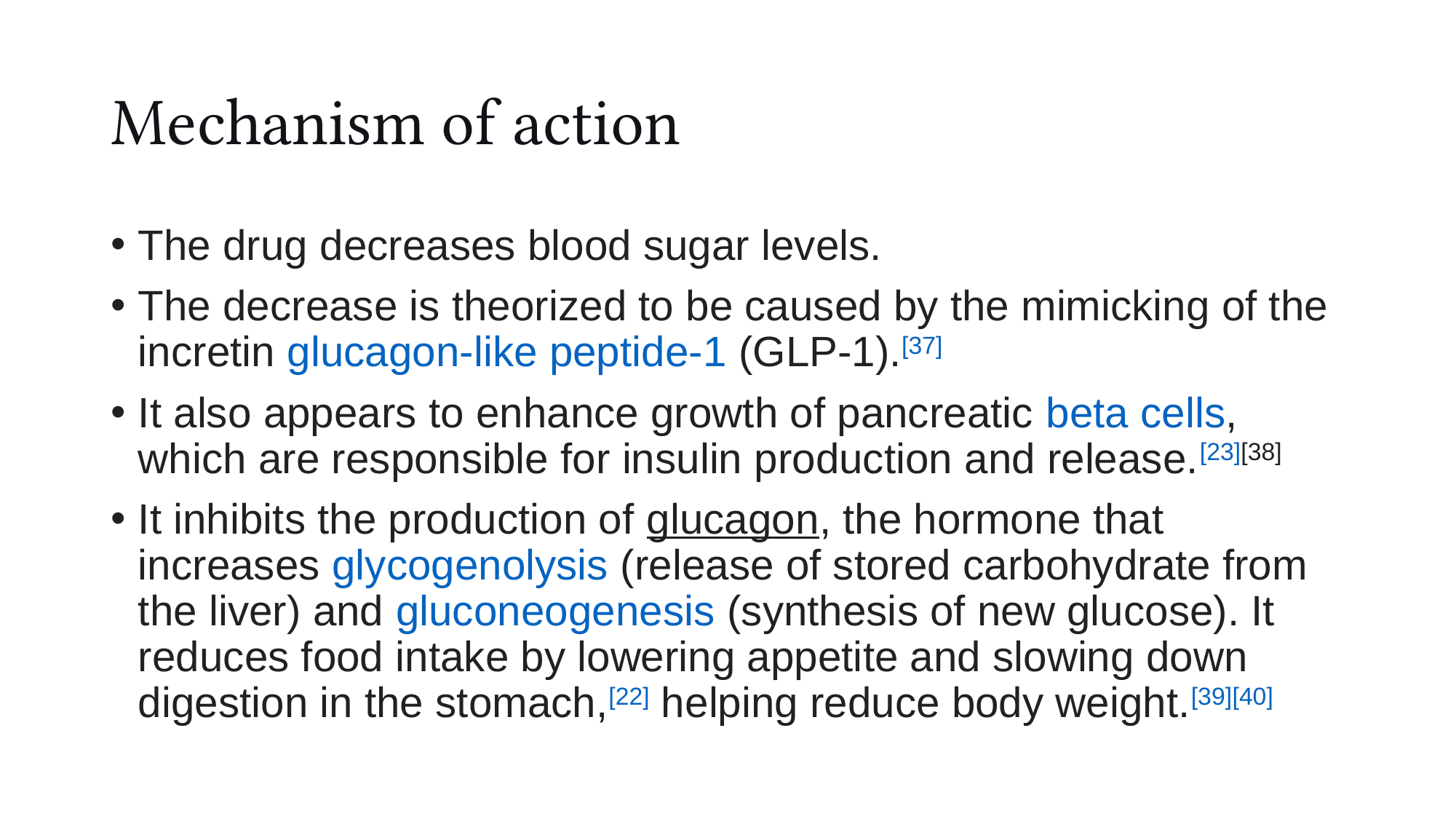

# Mechanism of action
The drug decreases blood sugar levels.
The decrease is theorized to be caused by the mimicking of the incretin glucagon-like peptide-1 (GLP-1).[37]
It also appears to enhance growth of pancreatic beta cells, which are responsible for insulin production and release.[23][38]
It inhibits the production of glucagon, the hormone that increases glycogenolysis (release of stored carbohydrate from the liver) and gluconeogenesis (synthesis of new glucose). It reduces food intake by lowering appetite and slowing down digestion in the stomach,[22] helping reduce body weight.[39][40]